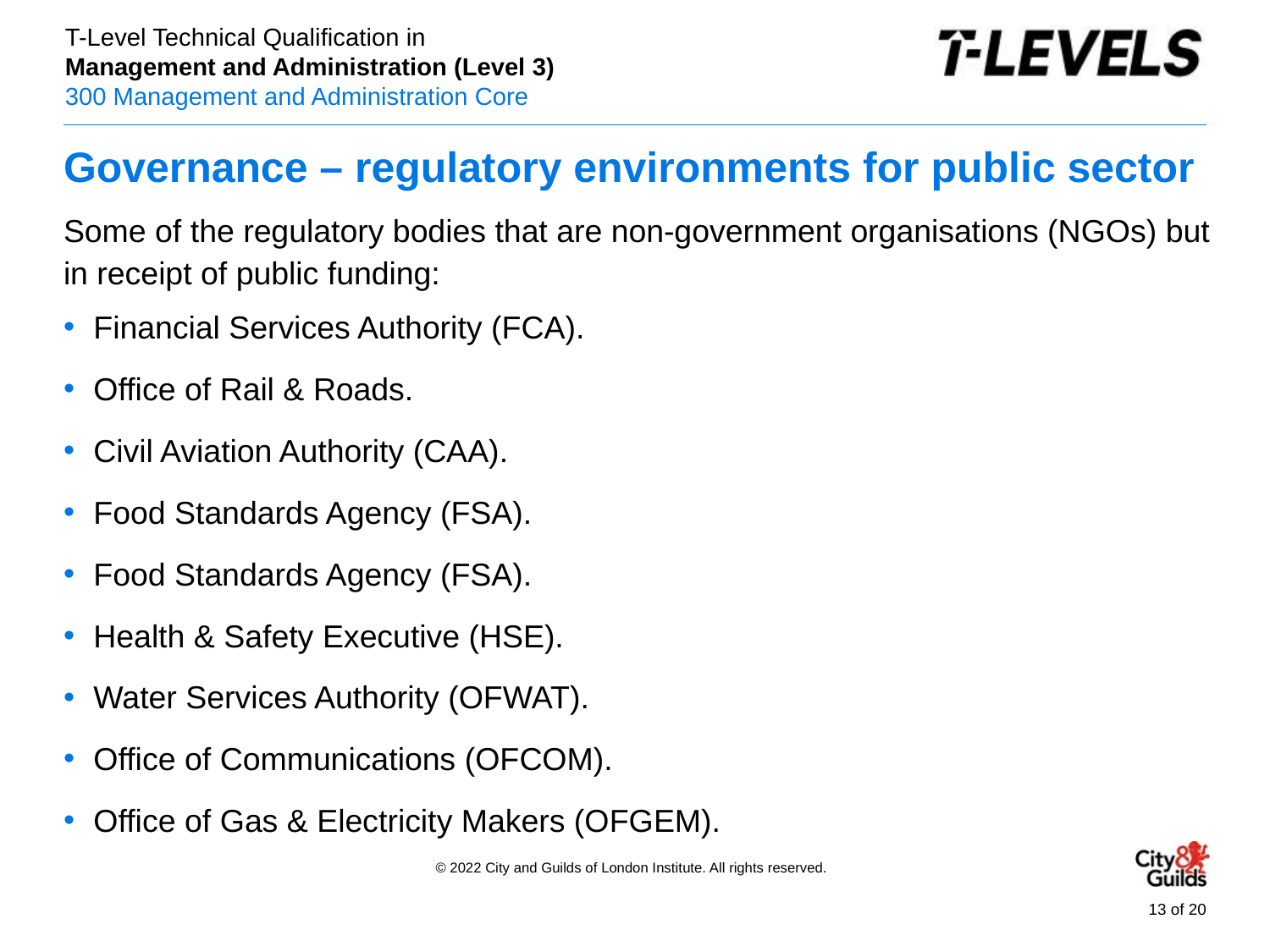

# Governance – regulatory environments for public sector
Some of the regulatory bodies that are non-government organisations (NGOs) but in receipt of public funding:
Financial Services Authority (FCA).
Office of Rail & Roads.
Civil Aviation Authority (CAA).
Food Standards Agency (FSA).
Food Standards Agency (FSA).
Health & Safety Executive (HSE).
Water Services Authority (OFWAT).
Office of Communications (OFCOM).
Office of Gas & Electricity Makers (OFGEM).